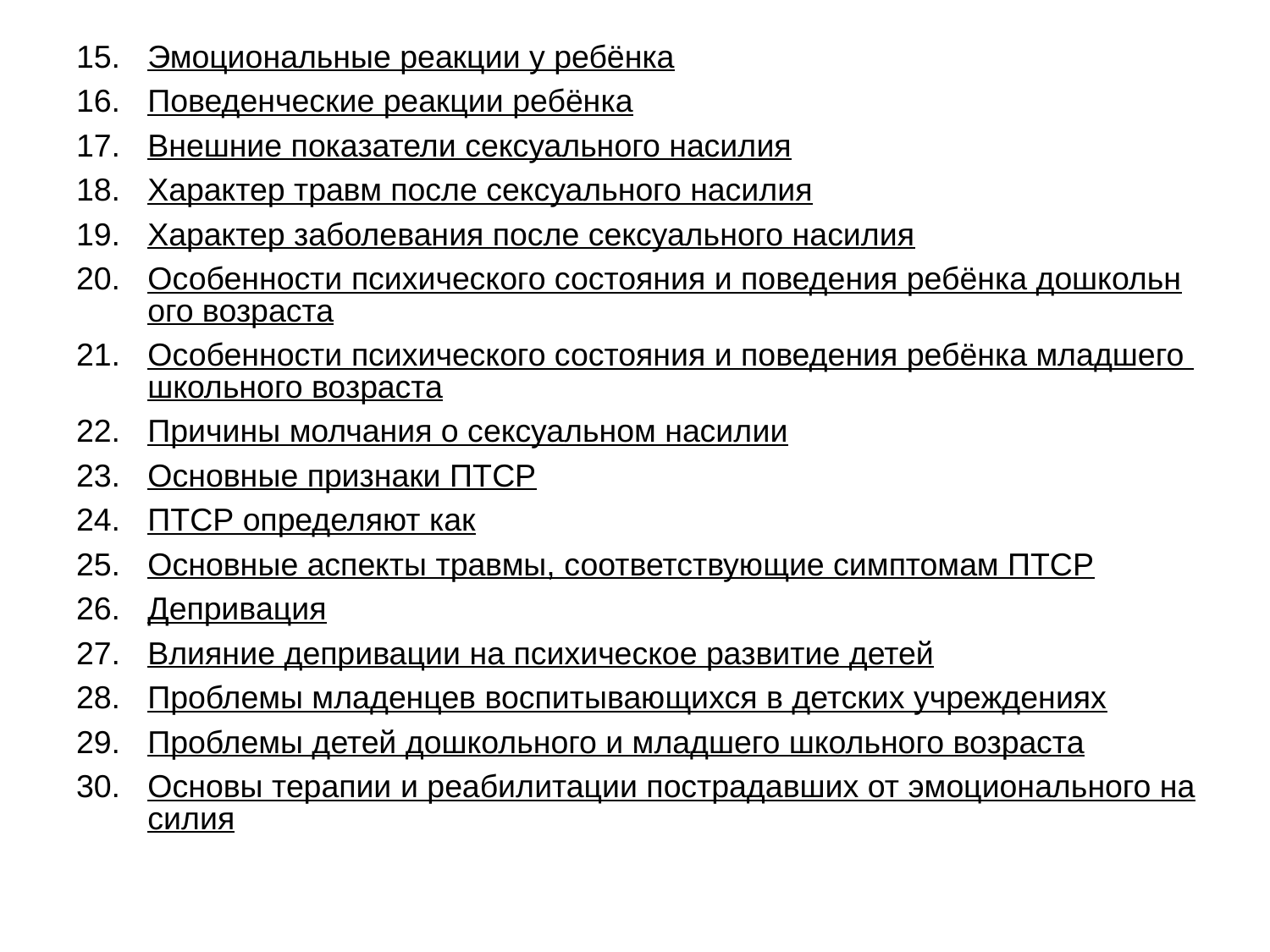

Эмоциональные реакции у ребёнка
Поведенческие реакции ребёнка
Внешние показатели сексуального насилия
Характер травм после сексуального насилия
Характер заболевания после сексуального насилия
Особенности психического состояния и поведения ребёнка дошкольного возраста
Особенности психического состояния и поведения ребёнка младшего школьного возраста
Причины молчания о сексуальном насилии
Основные признаки ПТСР
ПТСР определяют как
Основные аспекты травмы, соответствующие симптомам ПТСР
Депривация
Влияние депривации на психическое развитие детей
Проблемы младенцев воспитывающихся в детских учреждениях
Проблемы детей дошкольного и младшего школьного возраста
Основы терапии и реабилитации пострадавших от эмоционального насилия